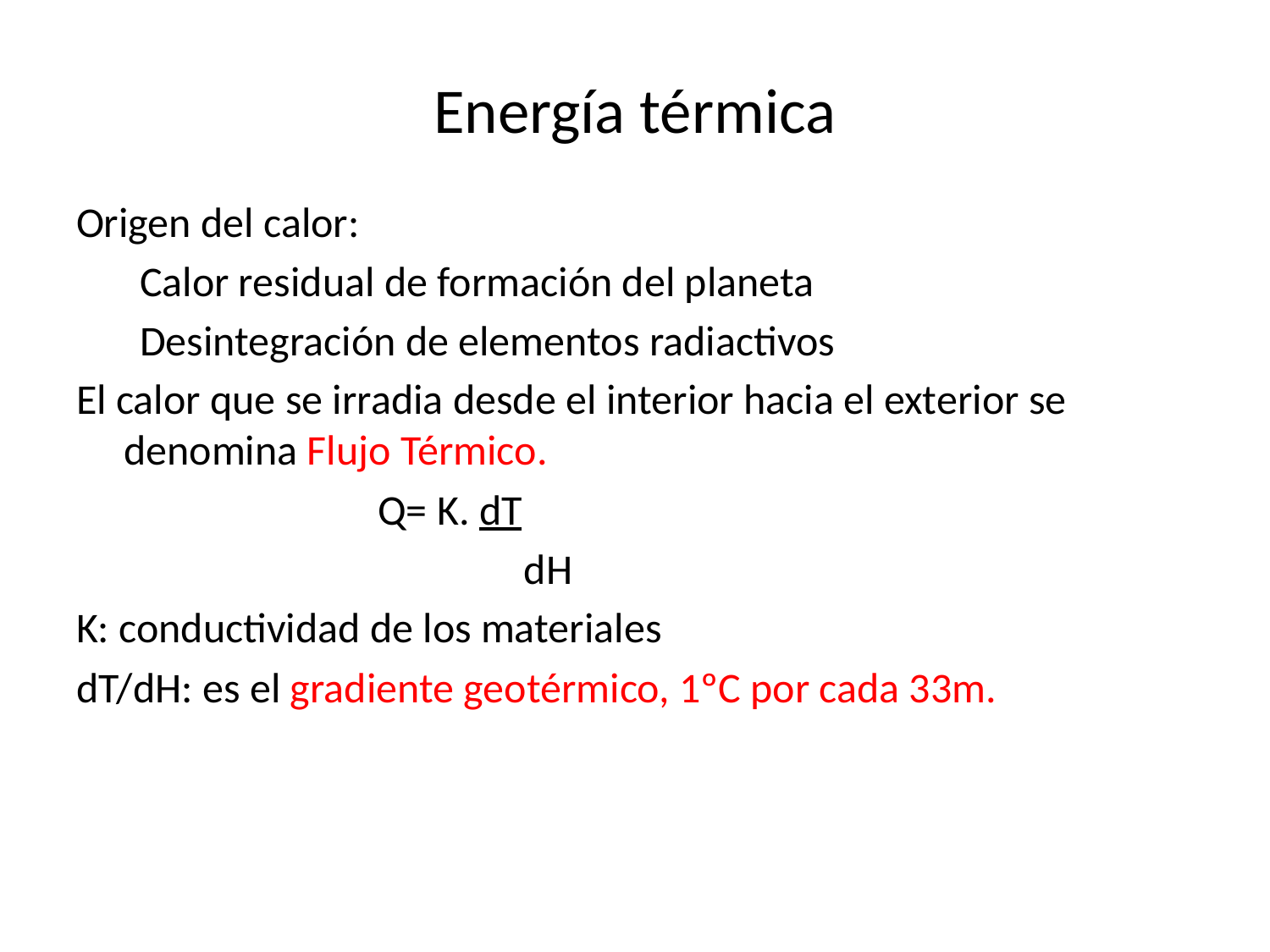

# Energía térmica
Origen del calor:
Calor residual de formación del planeta
Desintegración de elementos radiactivos
El calor que se irradia desde el interior hacia el exterior se denomina Flujo Térmico.
			Q= K. dT
				  dH
K: conductividad de los materiales
dT/dH: es el gradiente geotérmico, 1ºC por cada 33m.